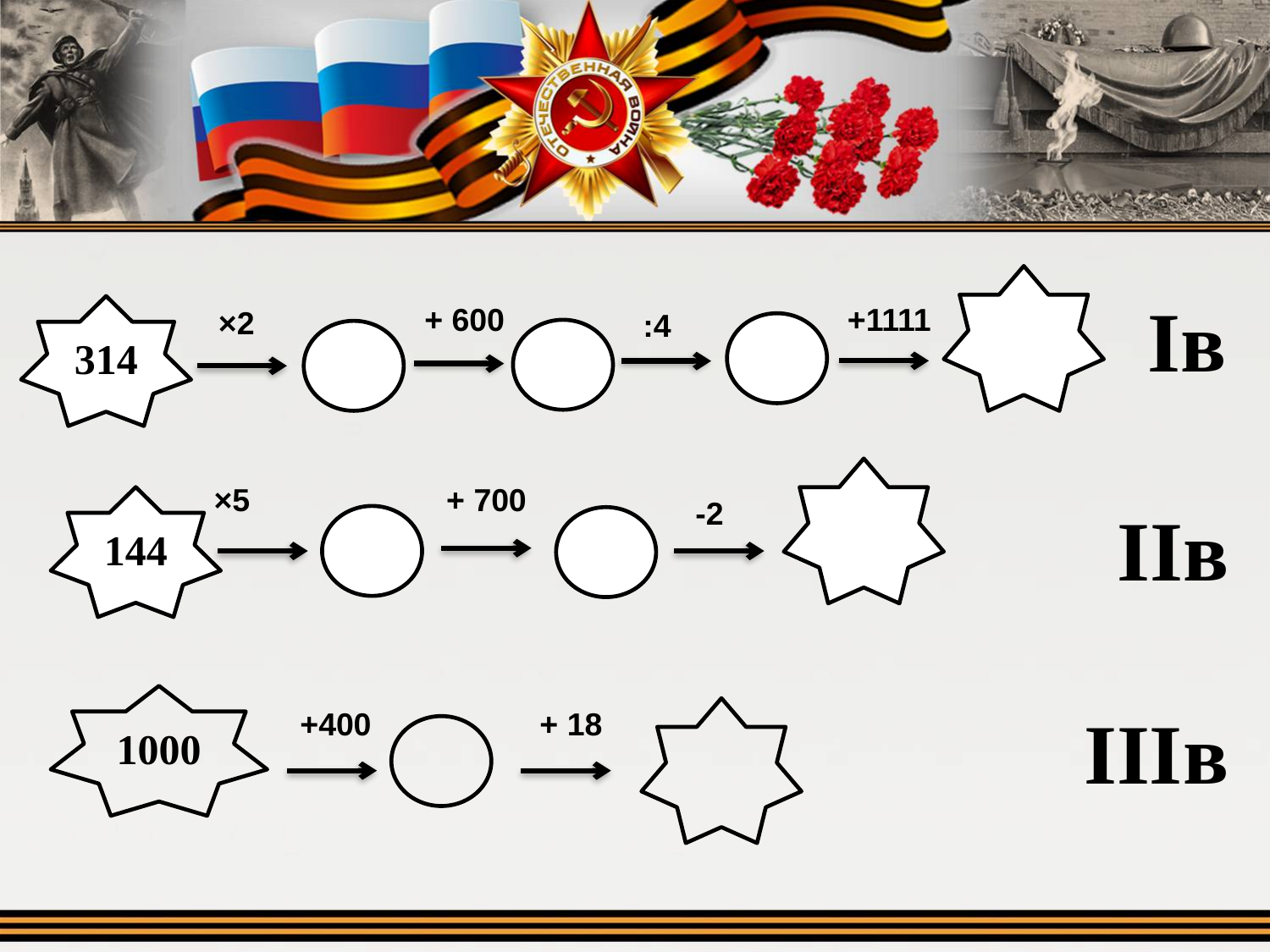

Iв
+ 600
+1111
314
 ×2
:4

×5
+ 700
-2
144
IIв

1000
IIIв
+400                   + 18